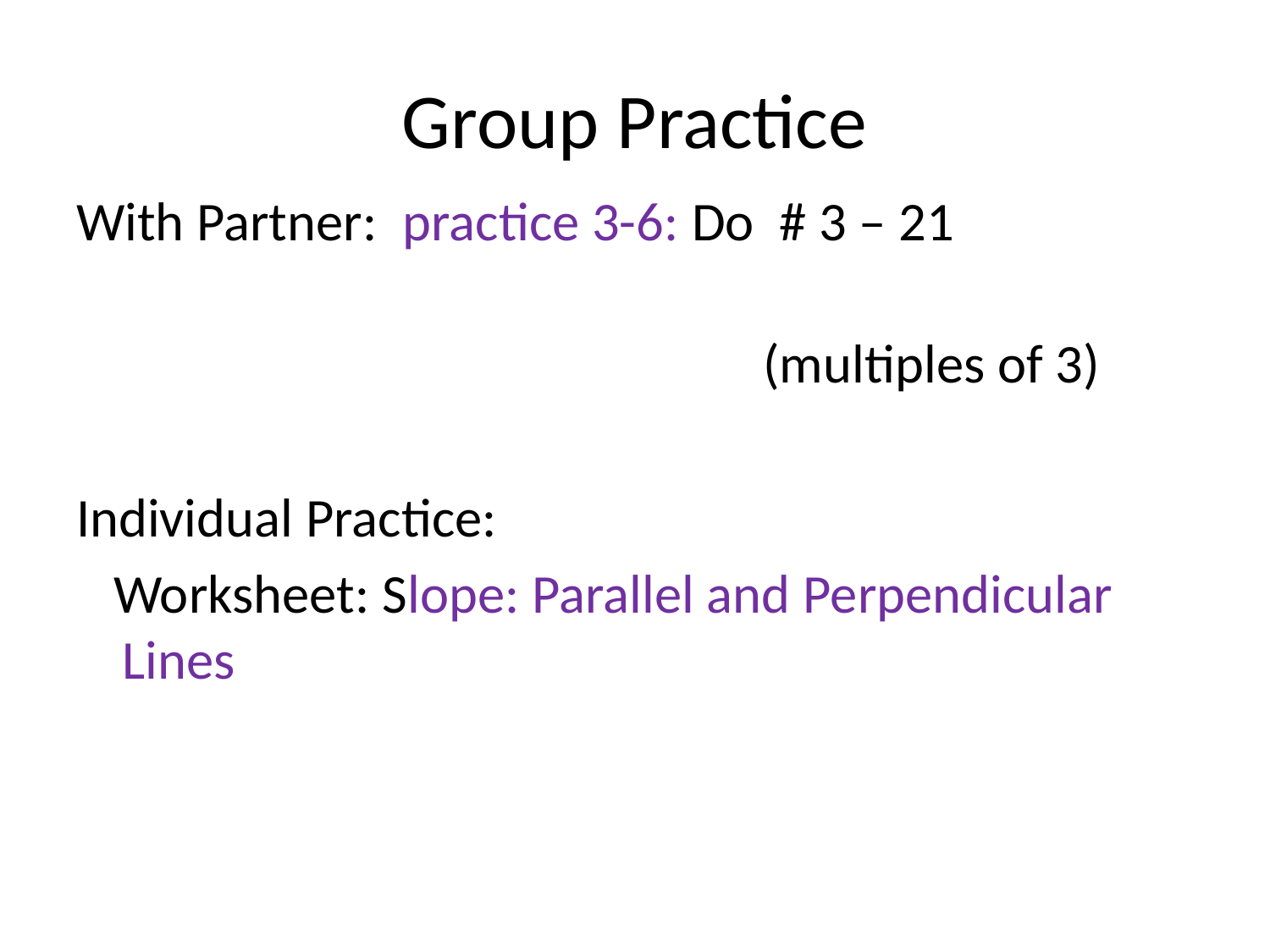

# Group Practice
With Partner:  practice 3-6: Do  # 3 – 21
                                                       (multiples of 3)

Individual Practice:
   Worksheet: Slope: Parallel and Perpendicular Lines